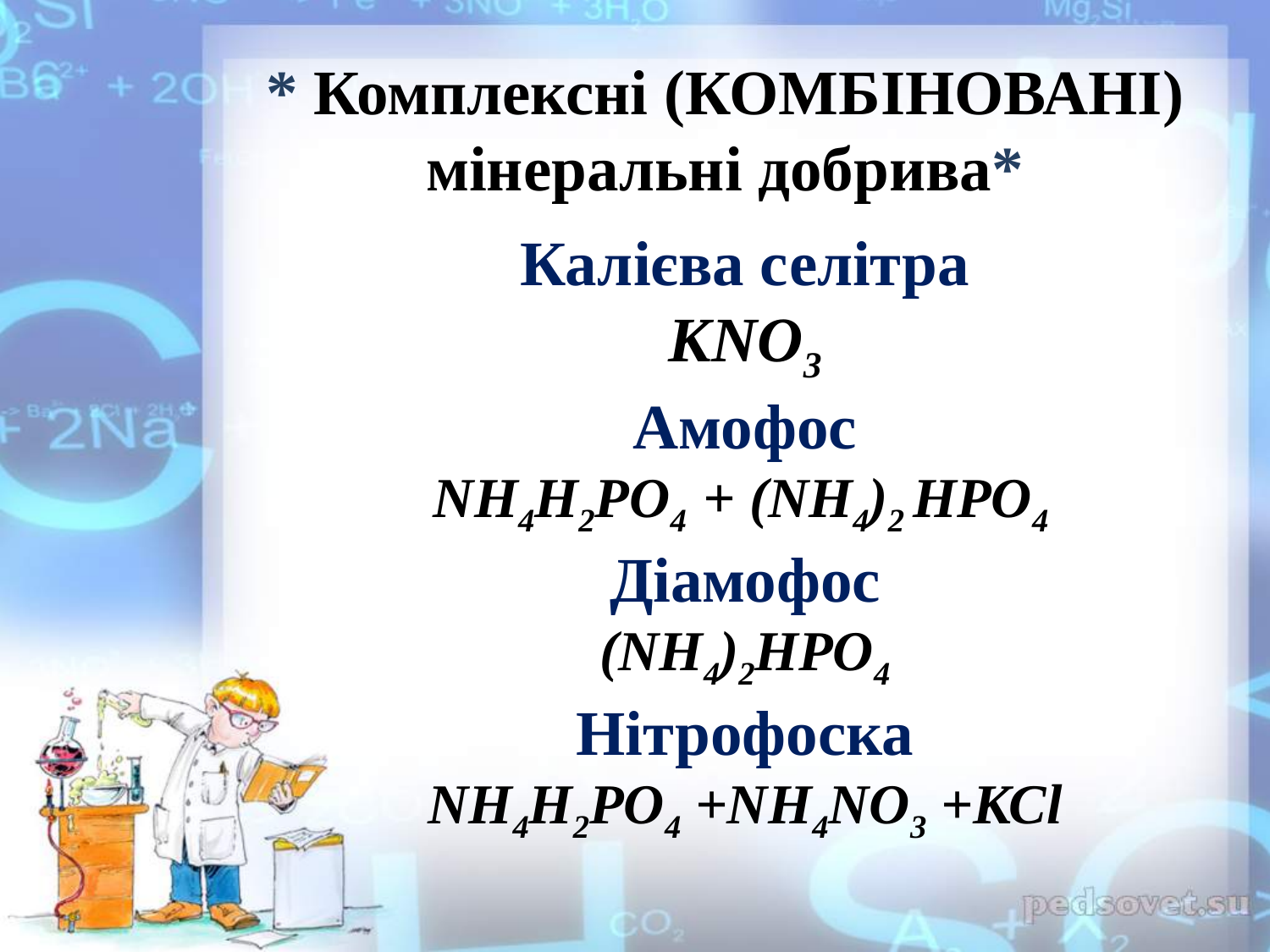

* Комплексні (КОМБІНОВАНІ) мінеральні добрива*
Калієва селітра
КNO3
Амофос
NH4H2PO4  + (NH4)2 HPO4
Діамофос
(NH4)2НРО4
Нітрофоска
NH4H2PO4 +NH4NO3 +КСl